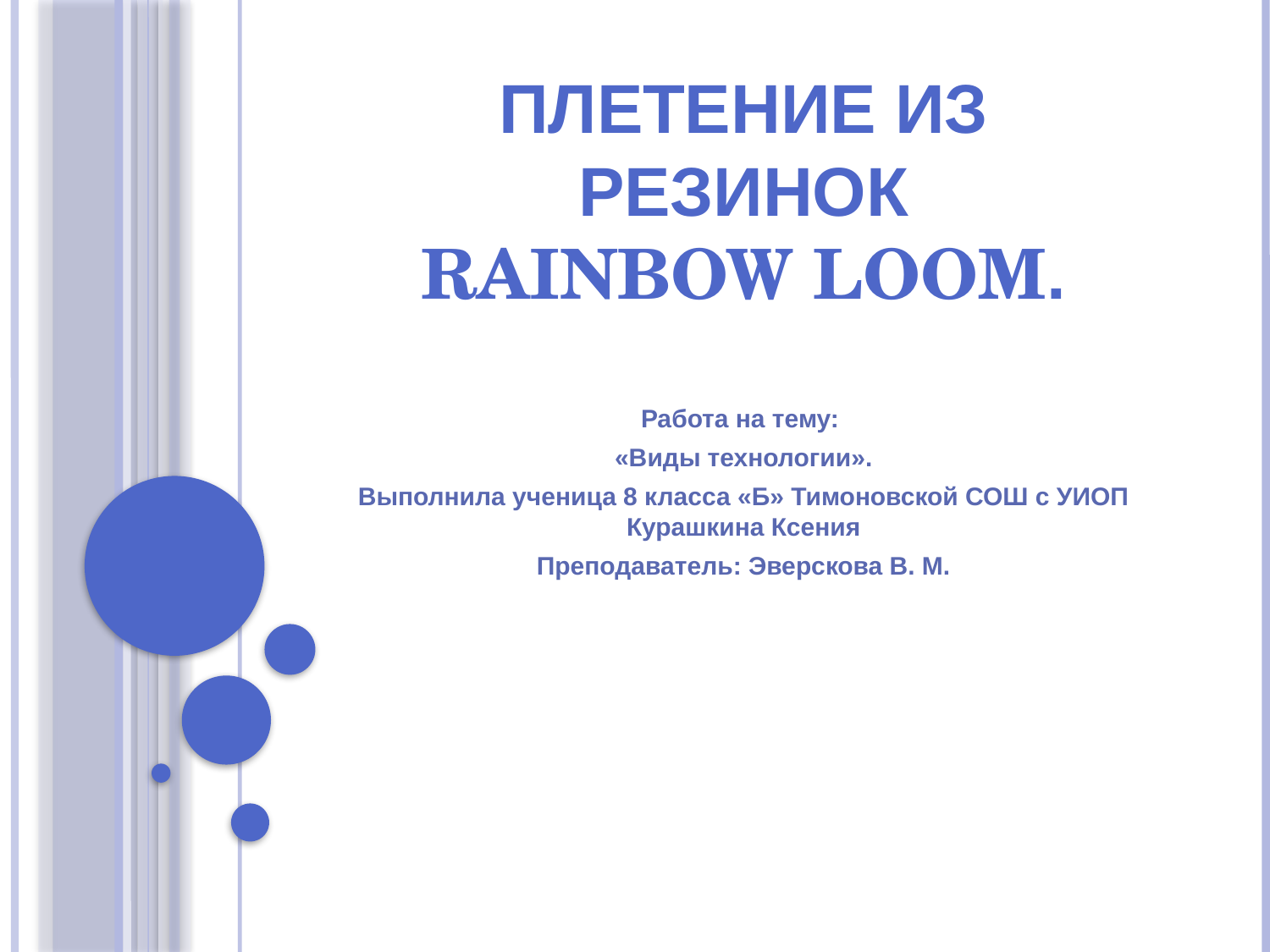

# Плетение из резинок Rainbow Loom.
Работа на тему:
«Виды технологии».
Выполнила ученица 8 класса «Б» Тимоновской СОШ с УИОП Курашкина Ксения
Преподаватель: Эверскова В. М.